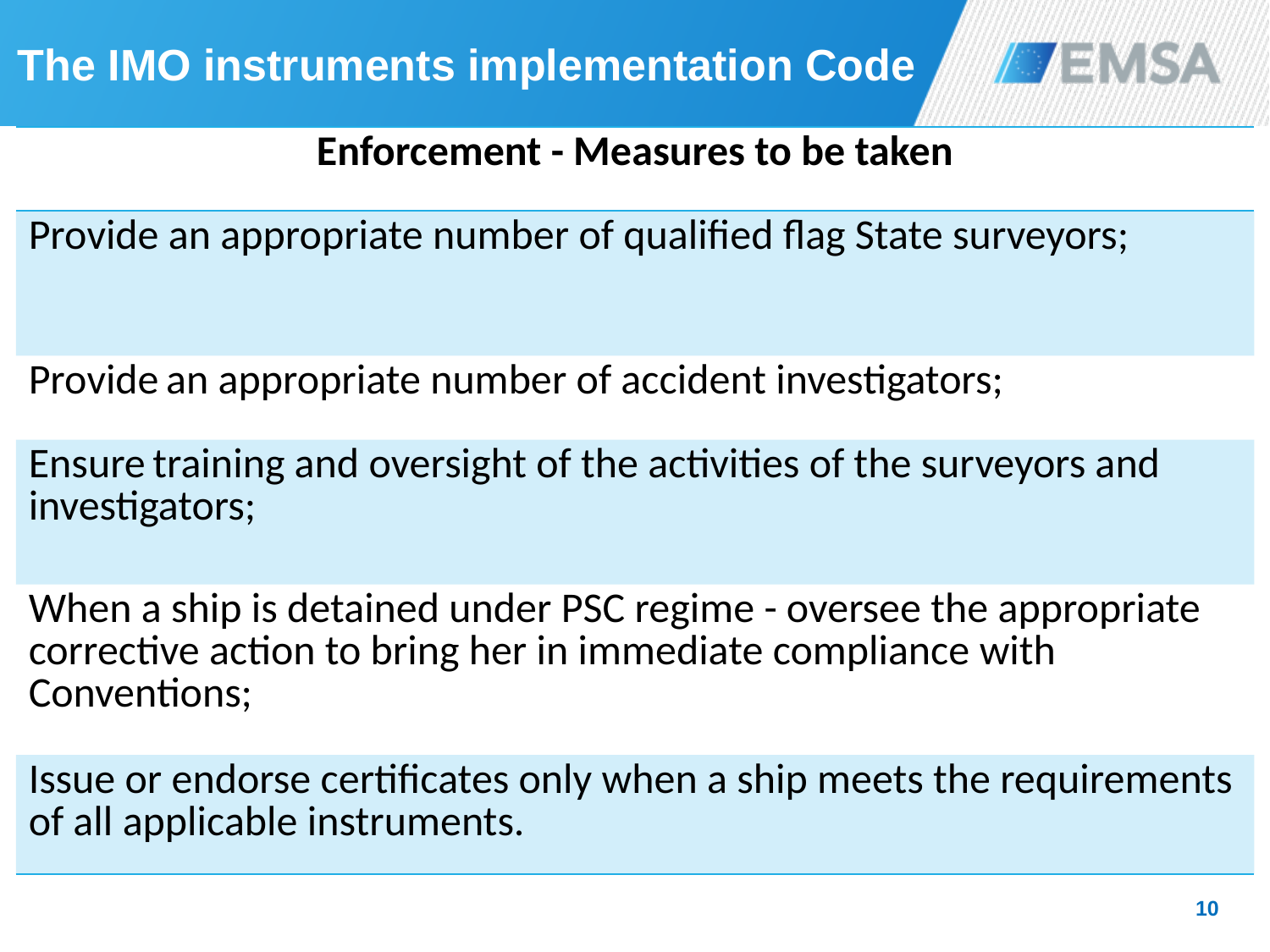

# The IMO instruments implementation Code
| Enforcement - Measures to be taken |
| --- |
| Provide an appropriate number of qualified flag State surveyors; |
| Provide an appropriate number of accident investigators; |
| Ensure training and oversight of the activities of the surveyors and investigators; |
| When a ship is detained under PSC regime - oversee the appropriate corrective action to bring her in immediate compliance with Conventions; |
| Issue or endorse certificates only when a ship meets the requirements of all applicable instruments. |
10